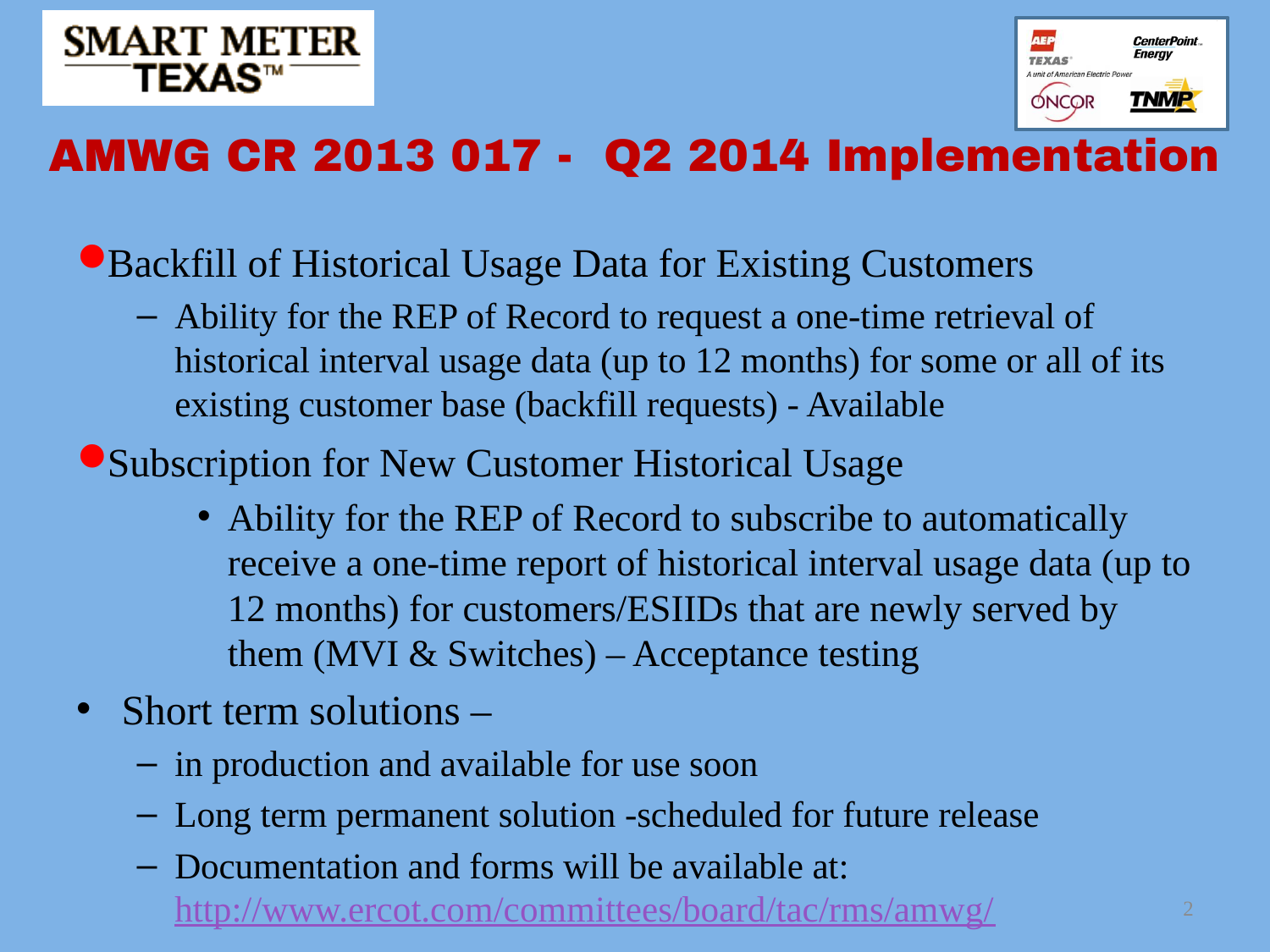

# AMWG CR 2013 017 -  Q2 2014 Implementation

Backfill of Historical Usage Data for Existing Customers
Ability for the REP of Record to request a one-time retrieval of historical interval usage data (up to 12 months) for some or all of its existing customer base (backfill requests) - Available
Subscription for New Customer Historical Usage
Ability for the REP of Record to subscribe to automatically receive a one-time report of historical interval usage data (up to 12 months) for customers/ESIIDs that are newly served by them (MVI & Switches) – Acceptance testing
Short term solutions –
in production and available for use soon
Long term permanent solution -scheduled for future release
Documentation and forms will be available at: http://www.ercot.com/committees/board/tac/rms/amwg/
2